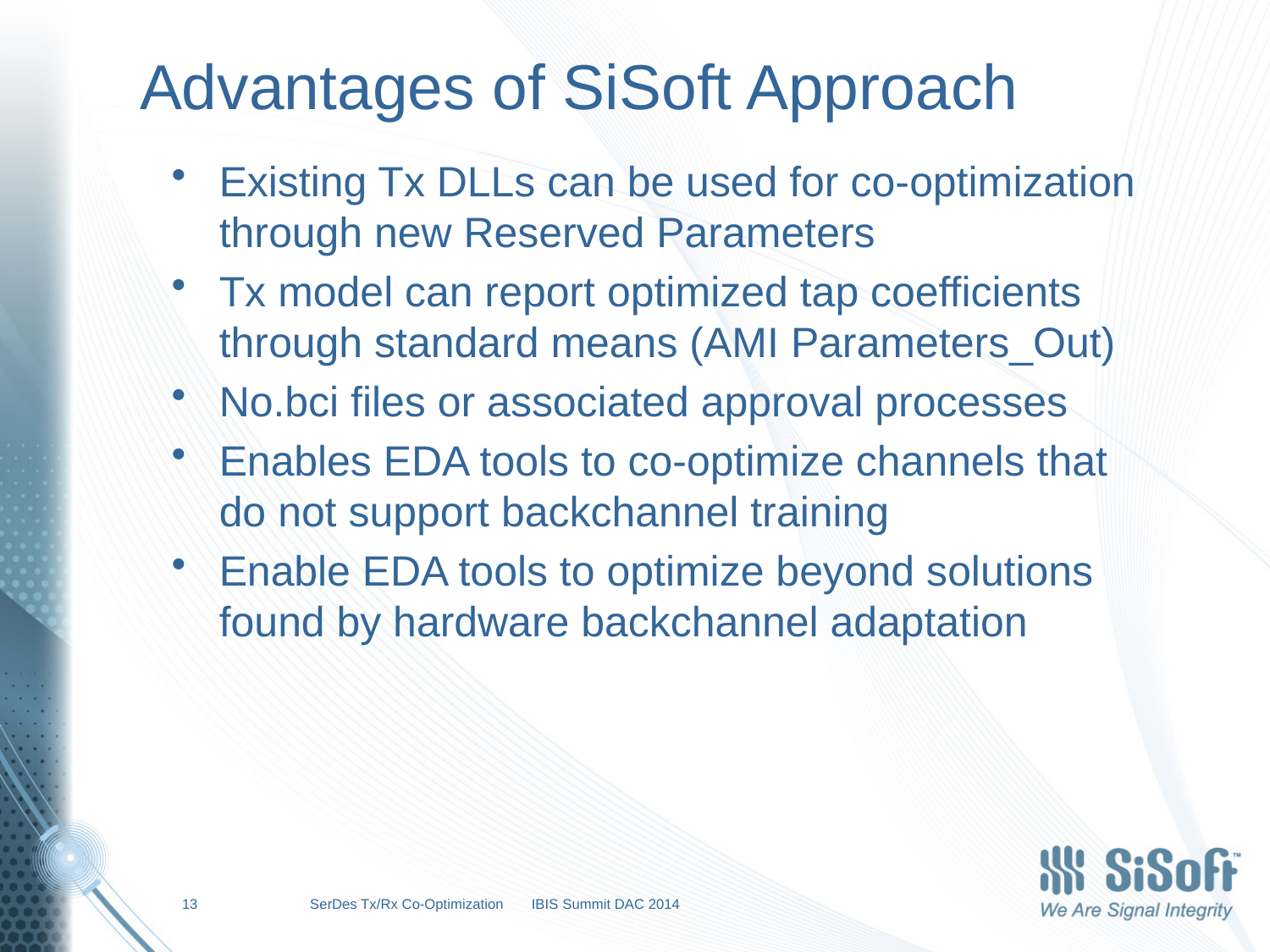

# Advantages of SiSoft Approach
Existing Tx DLLs can be used for co-optimization through new Reserved Parameters
Tx model can report optimized tap coefficients through standard means (AMI Parameters_Out)
No.bci files or associated approval processes
Enables EDA tools to co-optimize channels that do not support backchannel training
Enable EDA tools to optimize beyond solutions found by hardware backchannel adaptation
13                            SerDes Tx/Rx Co-Optimization       IBIS Summit DAC 2014